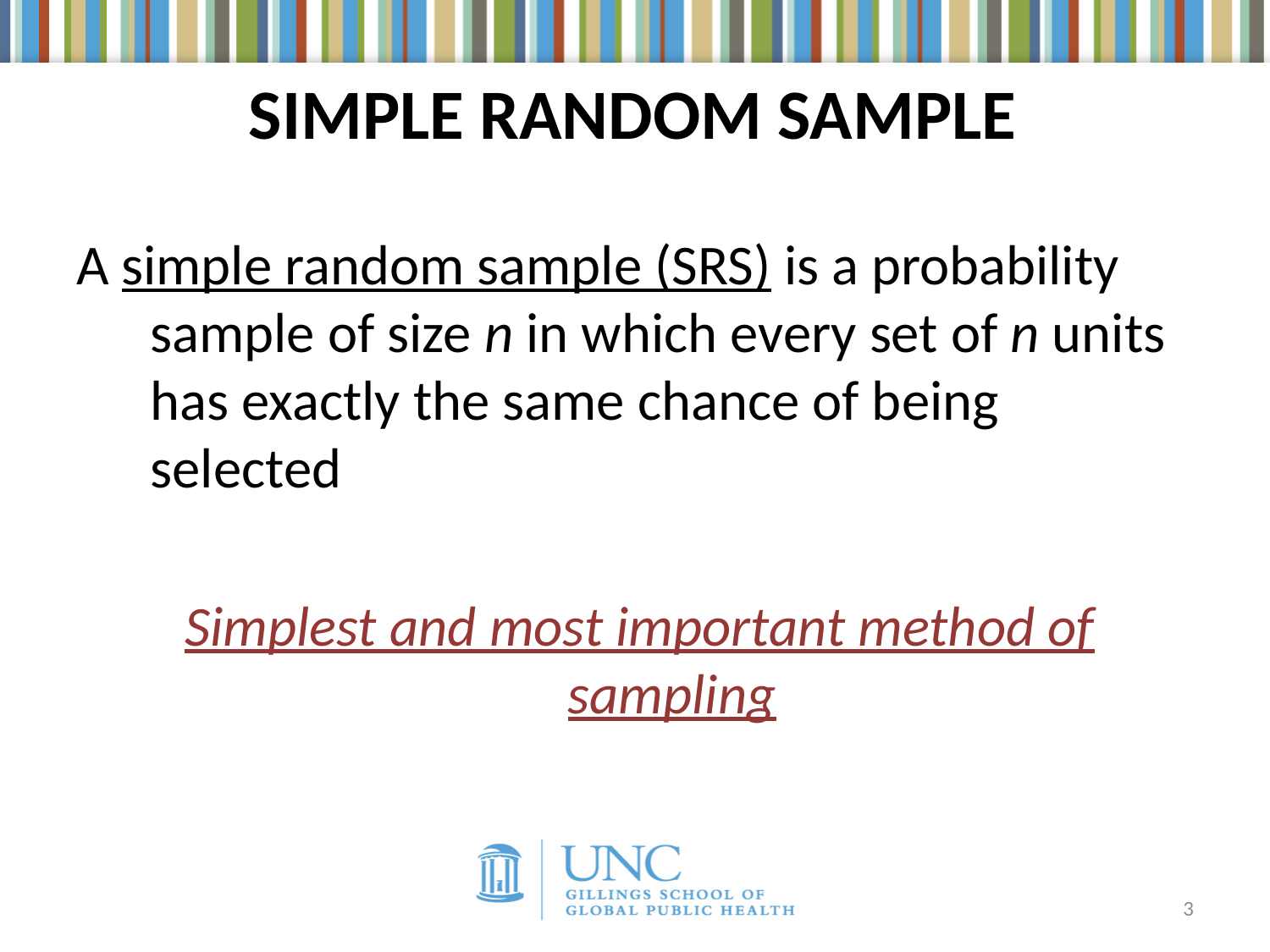

# SIMPLE RANDOM SAMPLE
A simple random sample (SRS) is a probability sample of size n in which every set of n units has exactly the same chance of being selected

 Simplest and most important method of sampling

3